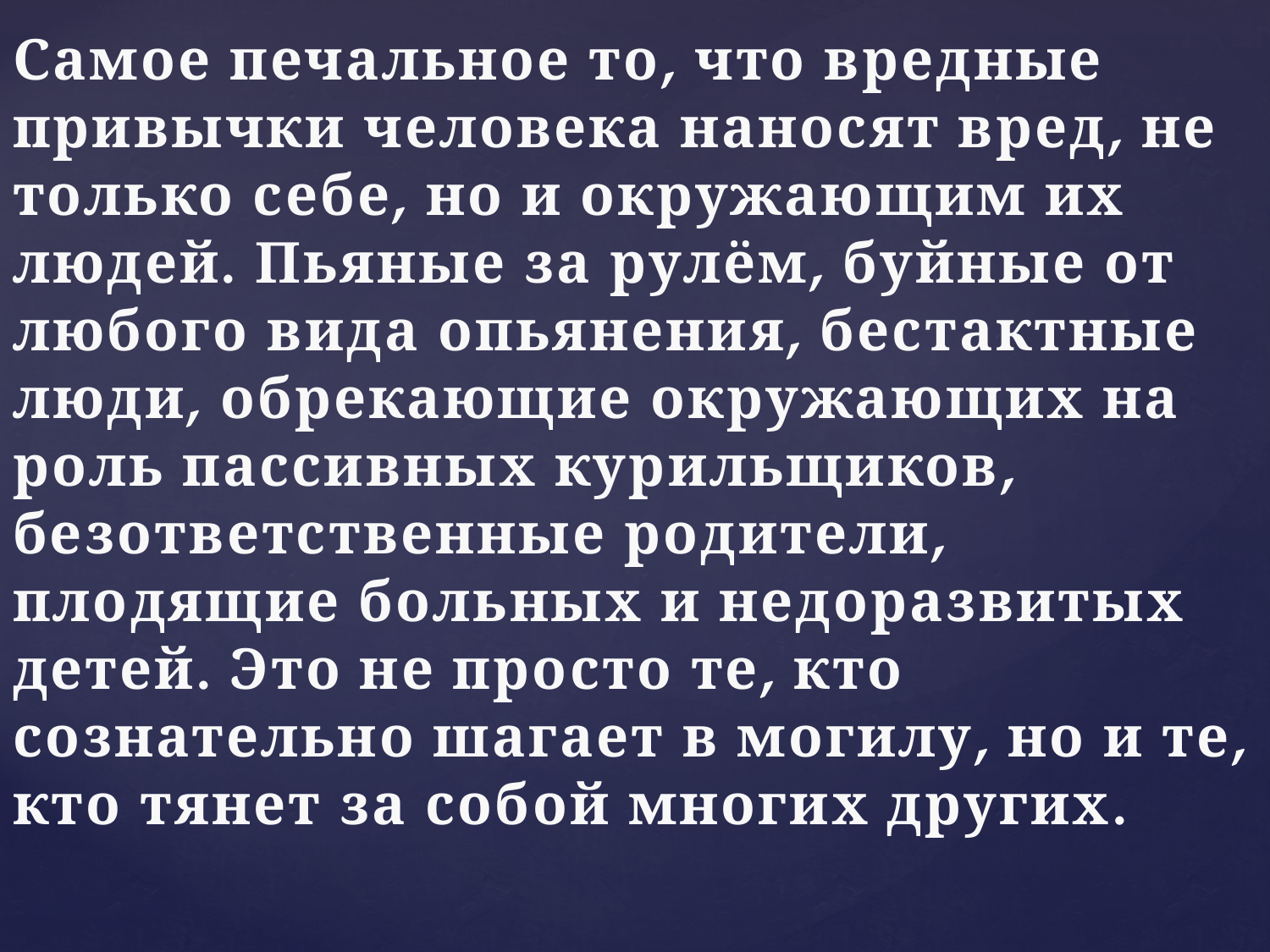

# Самое печальное то, что вредные привычки человека наносят вред, не только себе, но и окружающим их людей. Пьяные за рулём, буйные от любого вида опьянения, бестактные люди, обрекающие окружающих на роль пассивных курильщиков, безответственные родители, плодящие больных и недоразвитых детей. Это не просто те, кто сознательно шагает в могилу, но и те, кто тянет за собой многих других.